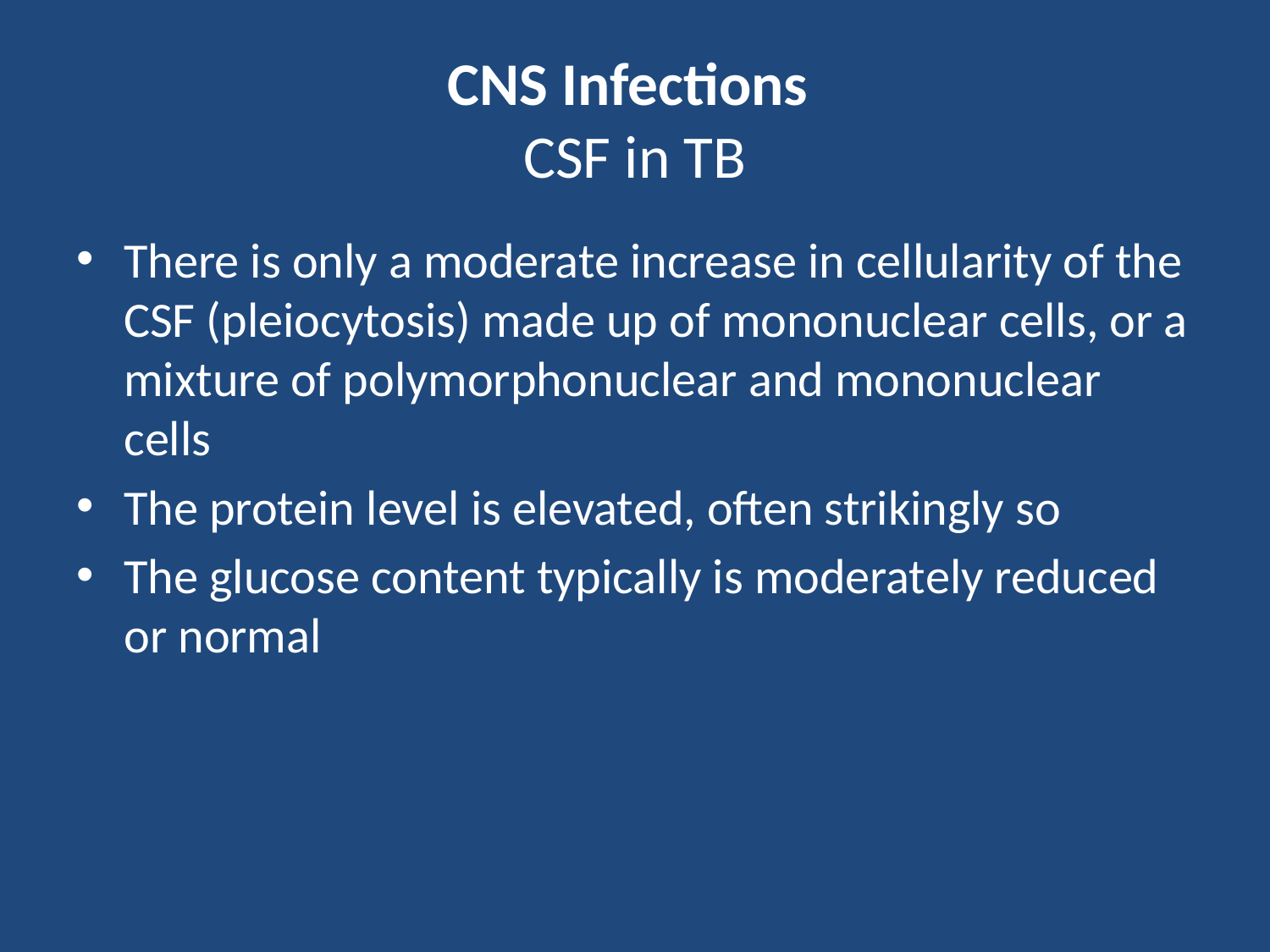

# CNS Infections CSF in TB
There is only a moderate increase in cellularity of the CSF (pleiocytosis) made up of mononuclear cells, or a mixture of polymorphonuclear and mononuclear cells
The protein level is elevated, often strikingly so
The glucose content typically is moderately reduced or normal